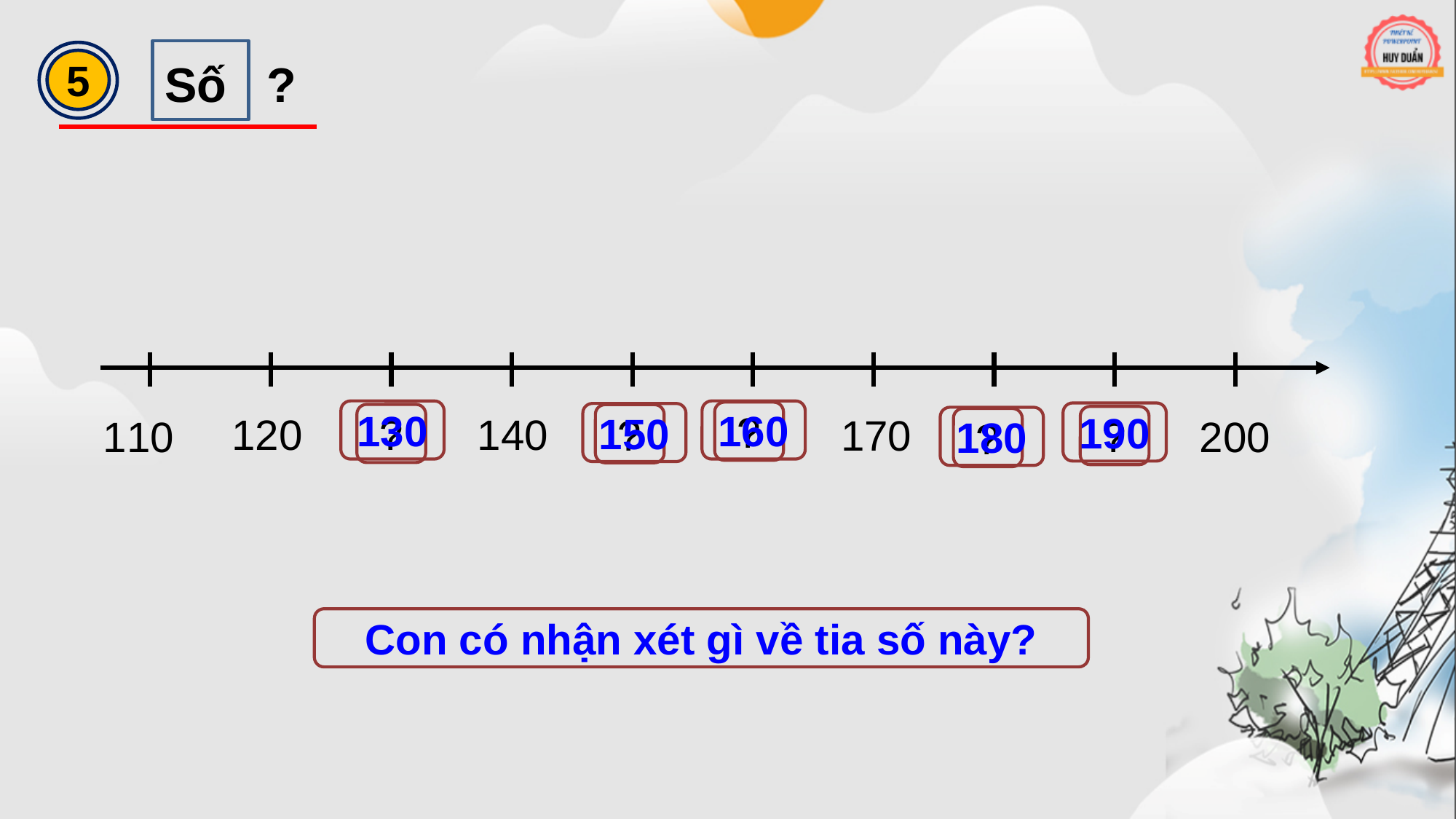

5
 Số   ?
120
140
170
110
200
130
160
?
190
150
?
?
?
180
?
Con có nhận xét gì về tia số này?